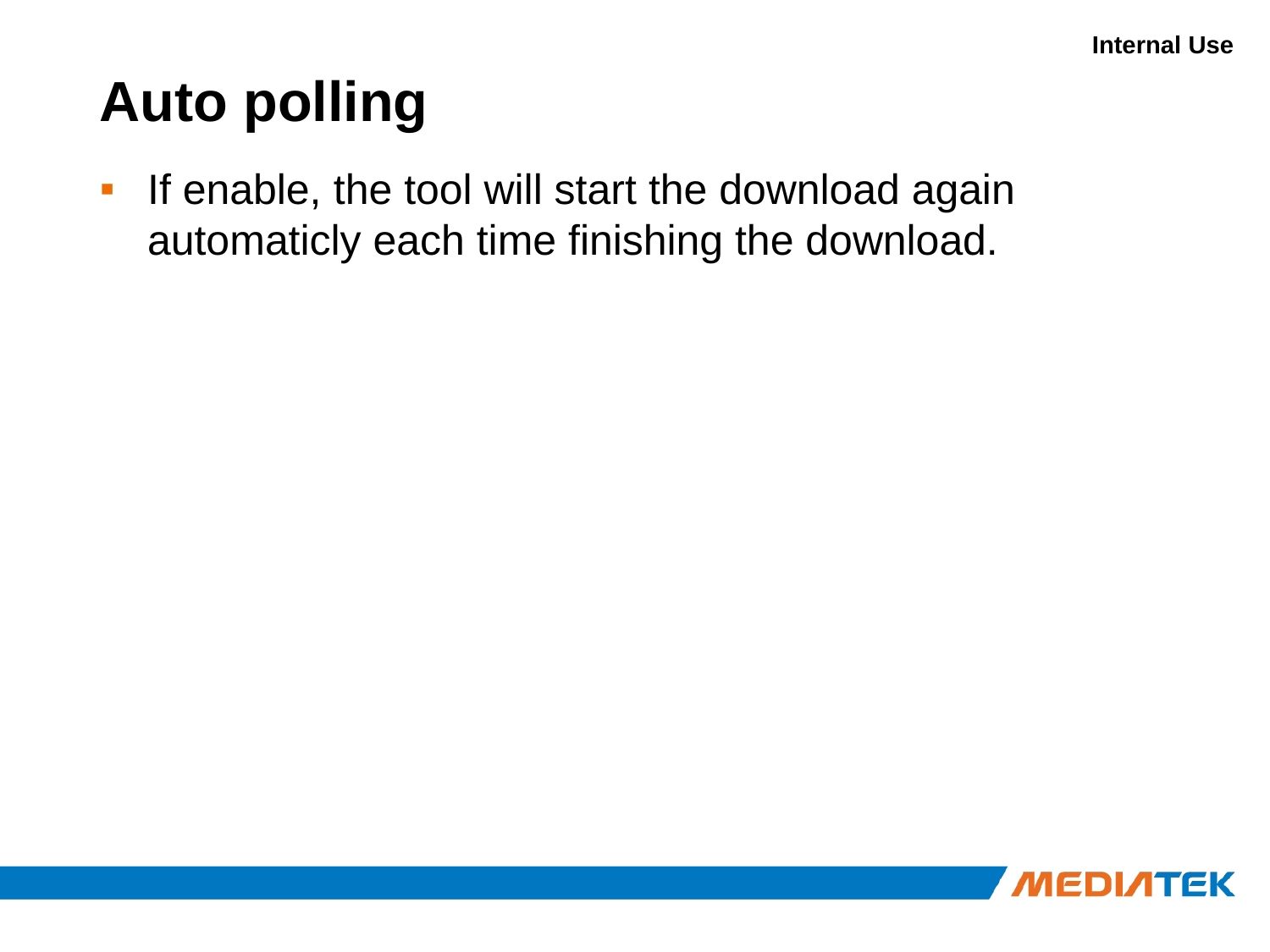

# Auto polling
If enable, the tool will start the download again automaticly each time finishing the download.